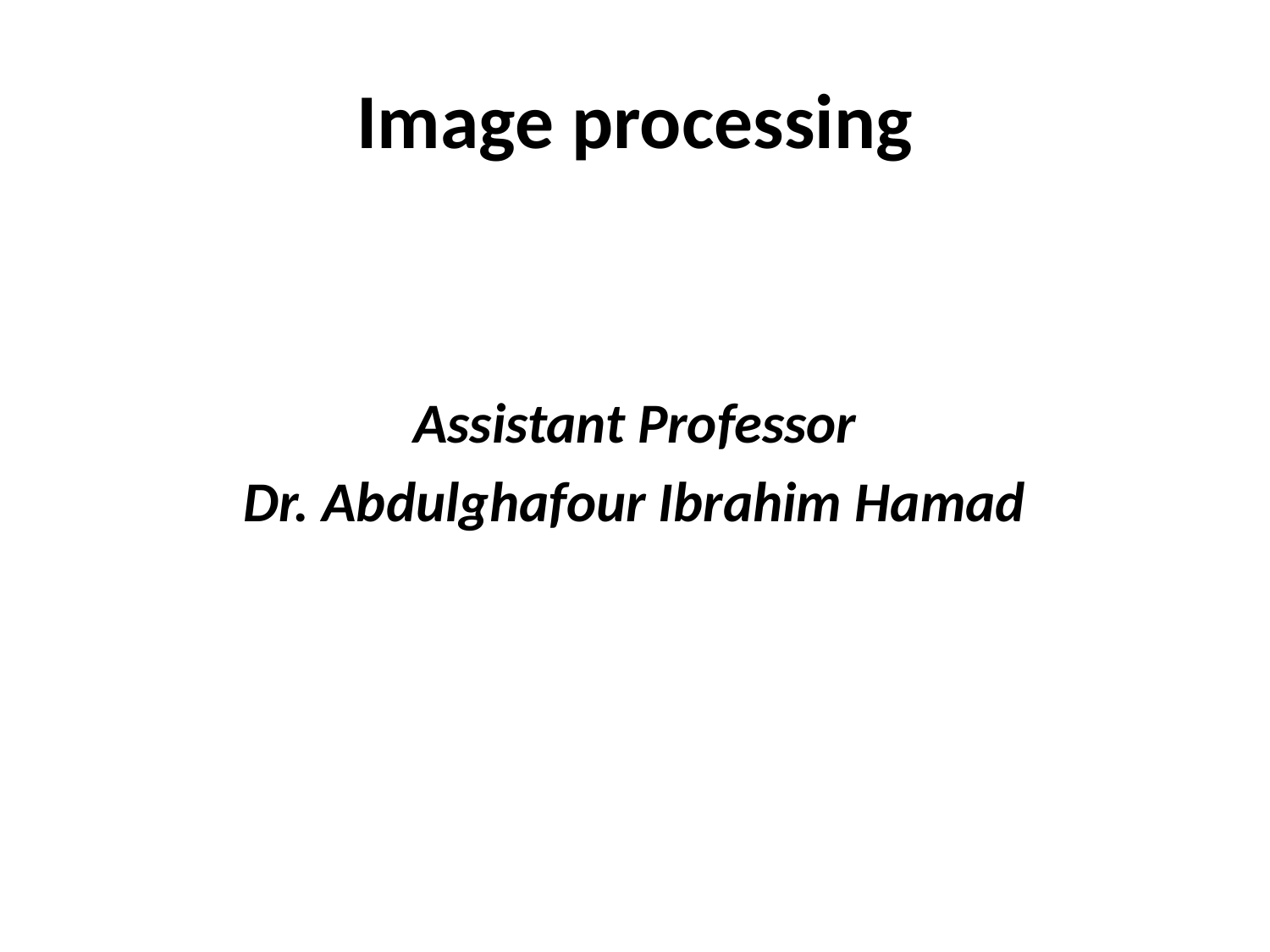

# Image processing

Assistant Professor
Dr. Abdulghafour Ibrahim Hamad